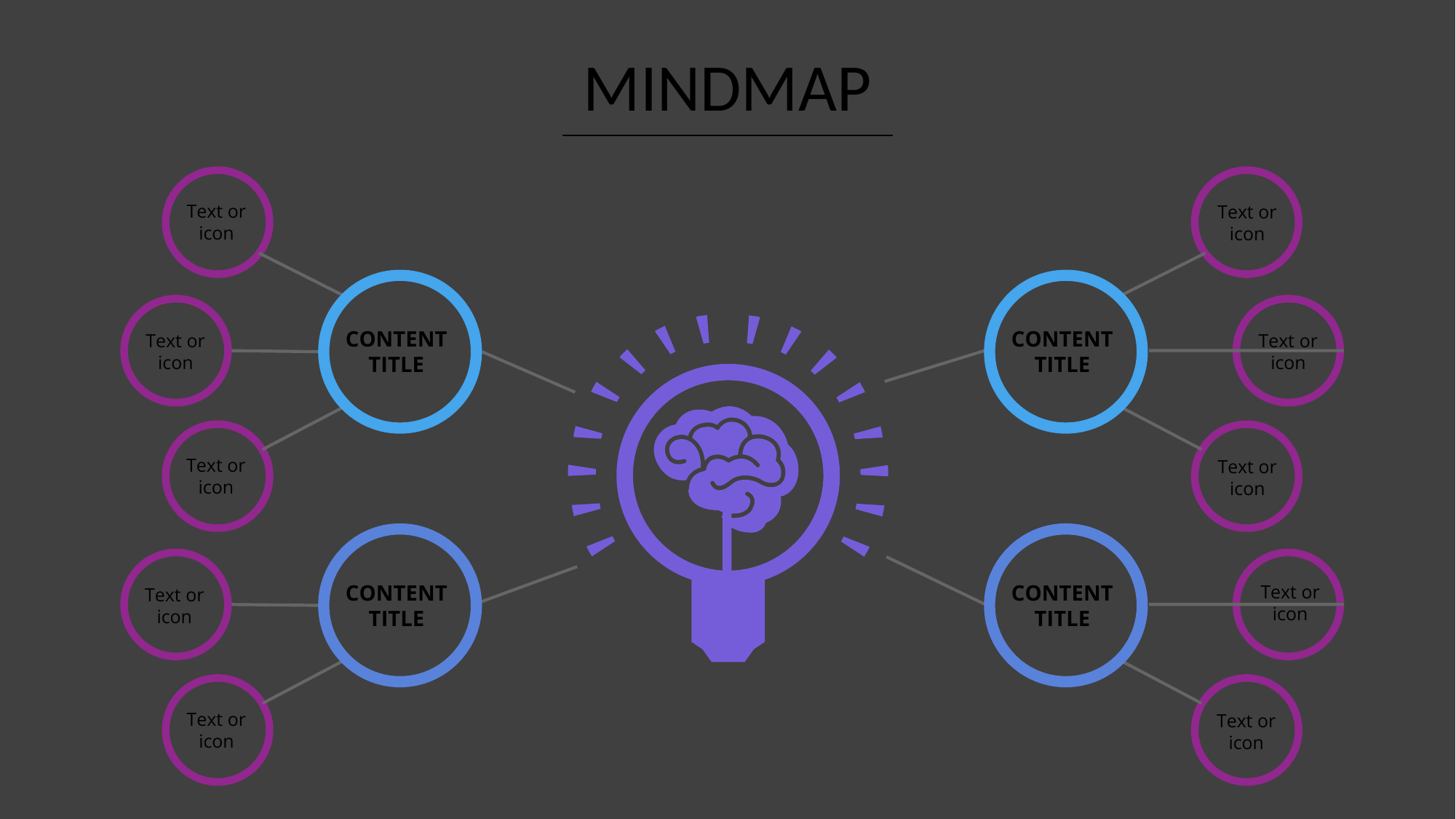

# MINDMAP

Text or icon
Text or icon

CONTENT TITLE

CONTENT TITLE

CONTENT TITLE

CONTENT TITLE

Text or icon
Text or icon

Text or icon
Text or icon

Text or icon
Text or icon
Text or icon
Text or icon